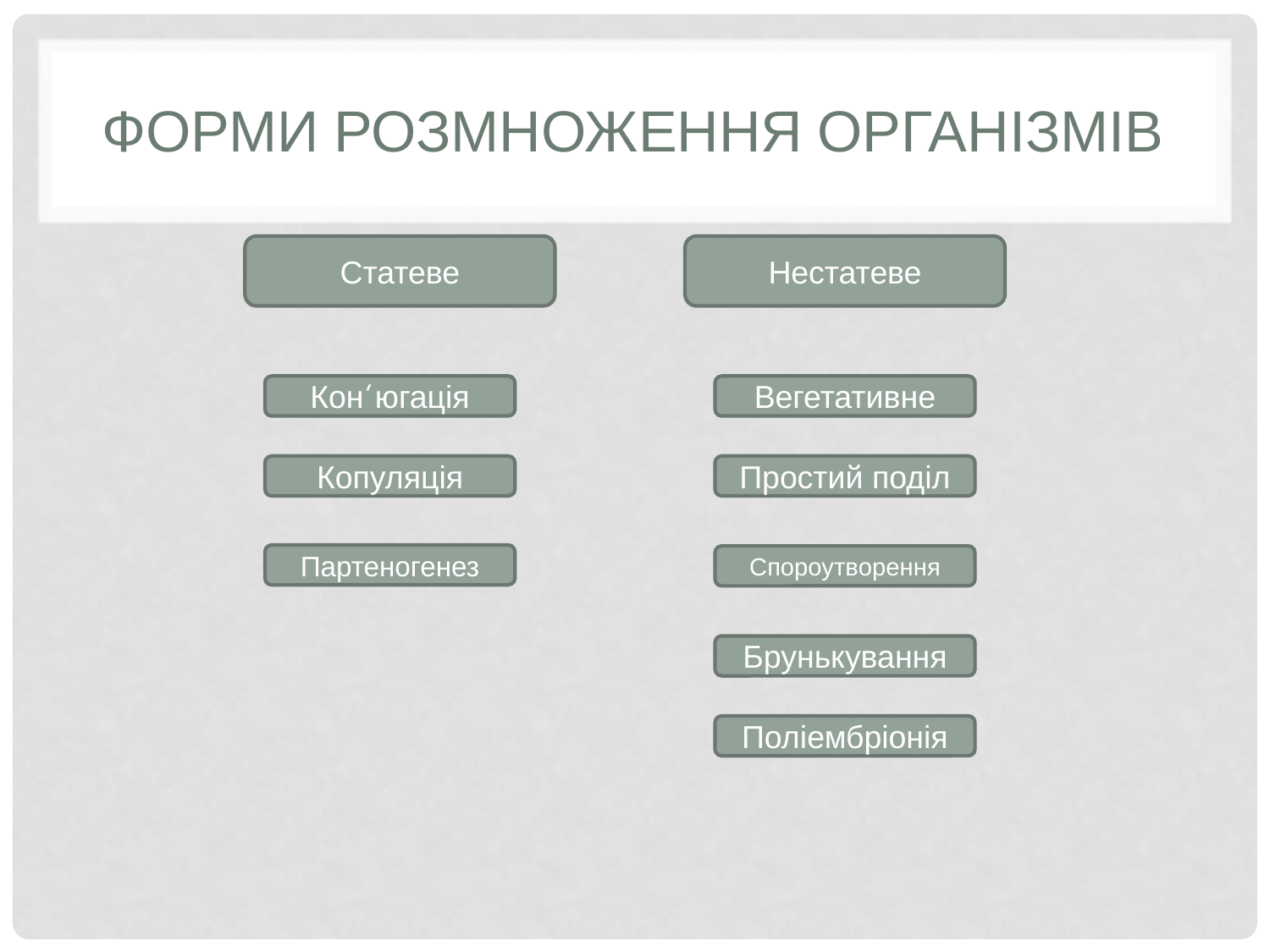

# Форми розмноження організмів
Статеве
Нестатеве
Кон’югація
Вегетативне
Копуляція
Простий поділ
Партеногенез
Спороутворення
Брунькування
Поліембріонія